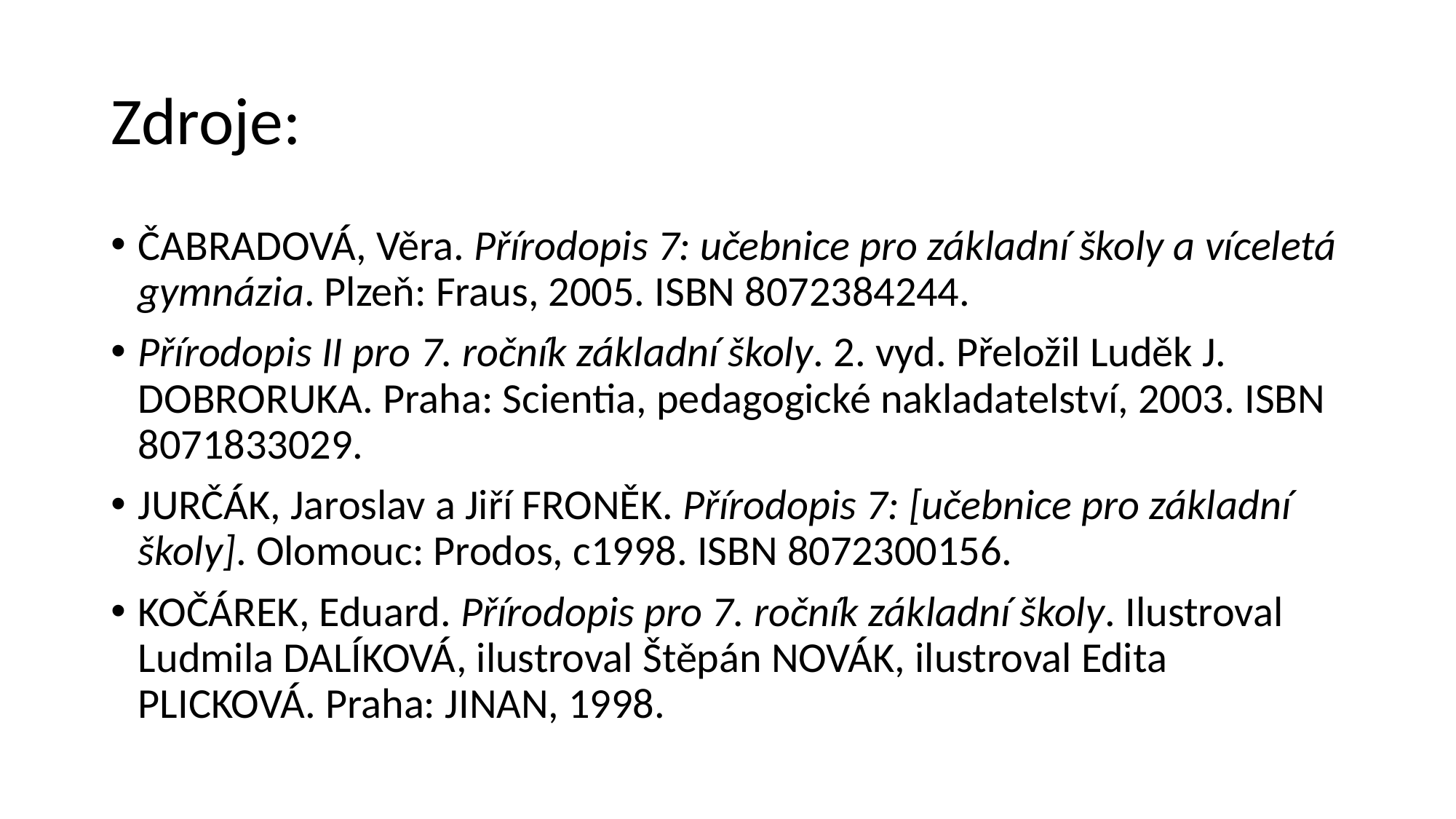

# Zdroje:
ČABRADOVÁ, Věra. Přírodopis 7: učebnice pro základní školy a víceletá gymnázia. Plzeň: Fraus, 2005. ISBN 8072384244.
Přírodopis II pro 7. ročník základní školy. 2. vyd. Přeložil Luděk J. DOBRORUKA. Praha: Scientia, pedagogické nakladatelství, 2003. ISBN 8071833029.
JURČÁK, Jaroslav a Jiří FRONĚK. Přírodopis 7: [učebnice pro základní školy]. Olomouc: Prodos, c1998. ISBN 8072300156.
KOČÁREK, Eduard. Přírodopis pro 7. ročník základní školy. Ilustroval Ludmila DALÍKOVÁ, ilustroval Štěpán NOVÁK, ilustroval Edita PLICKOVÁ. Praha: JINAN, 1998.